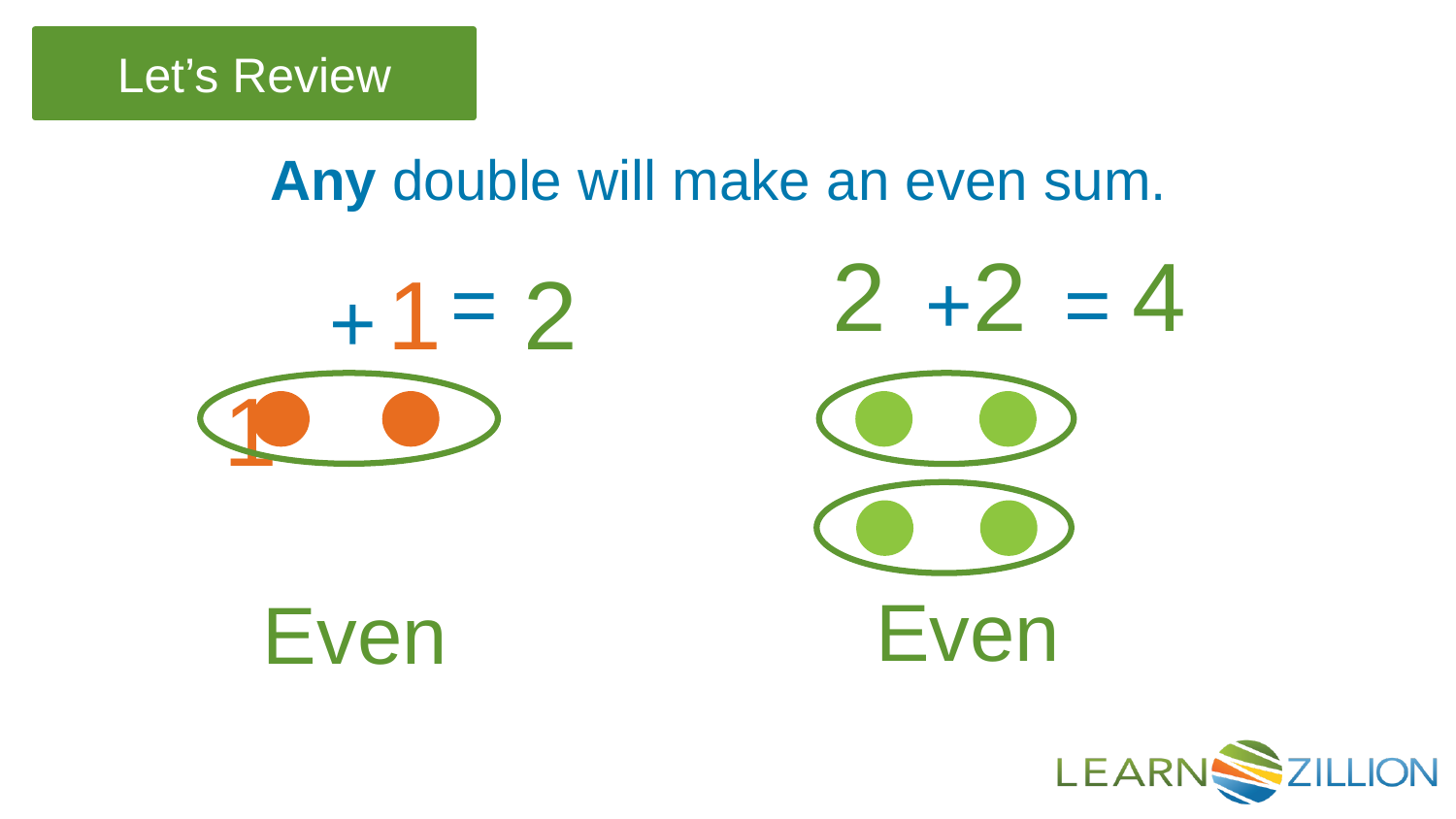

Any double will make an even sum.
 2
 2
4
 1
 1
=
2
+
=
+

Even
Even